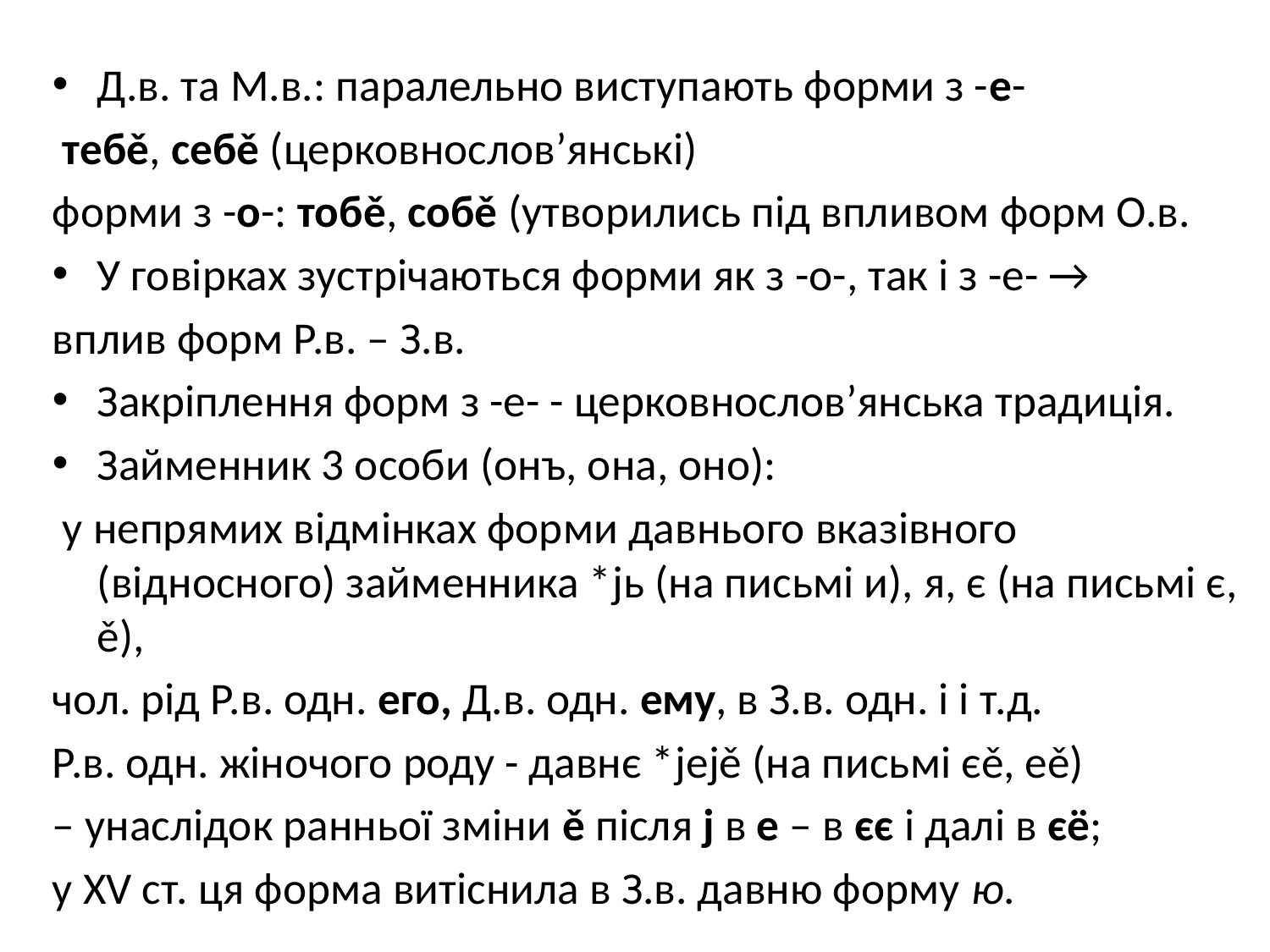

Д.в. та М.в.: паралельно виступають форми з -е-
 тебě, себě (церковнослов’янські)
форми з -о-: тобě, собě (утворились під впливом форм О.в.
У говірках зустрічаються форми як з -о-, так і з -е- →
вплив форм Р.в. – З.в.
Закріплення форм з -е- - церковнослов’янська традиція.
Займенник 3 особи (онъ, она, оно):
 у непрямих відмінках форми давнього вказівного (відносного) займенника *jь (на письмі и), я, є (на письмі є, ě),
чол. рід Р.в. одн. его, Д.в. одн. ему, в З.в. одн. і і т.д.
Р.в. одн. жіночого роду - давнє *jejě (на письмі єě, еě)
– унаслідок ранньої зміни ě після j в е – в єє і далі в єё;
у XV ст. ця форма витіснила в З.в. давню форму ю.